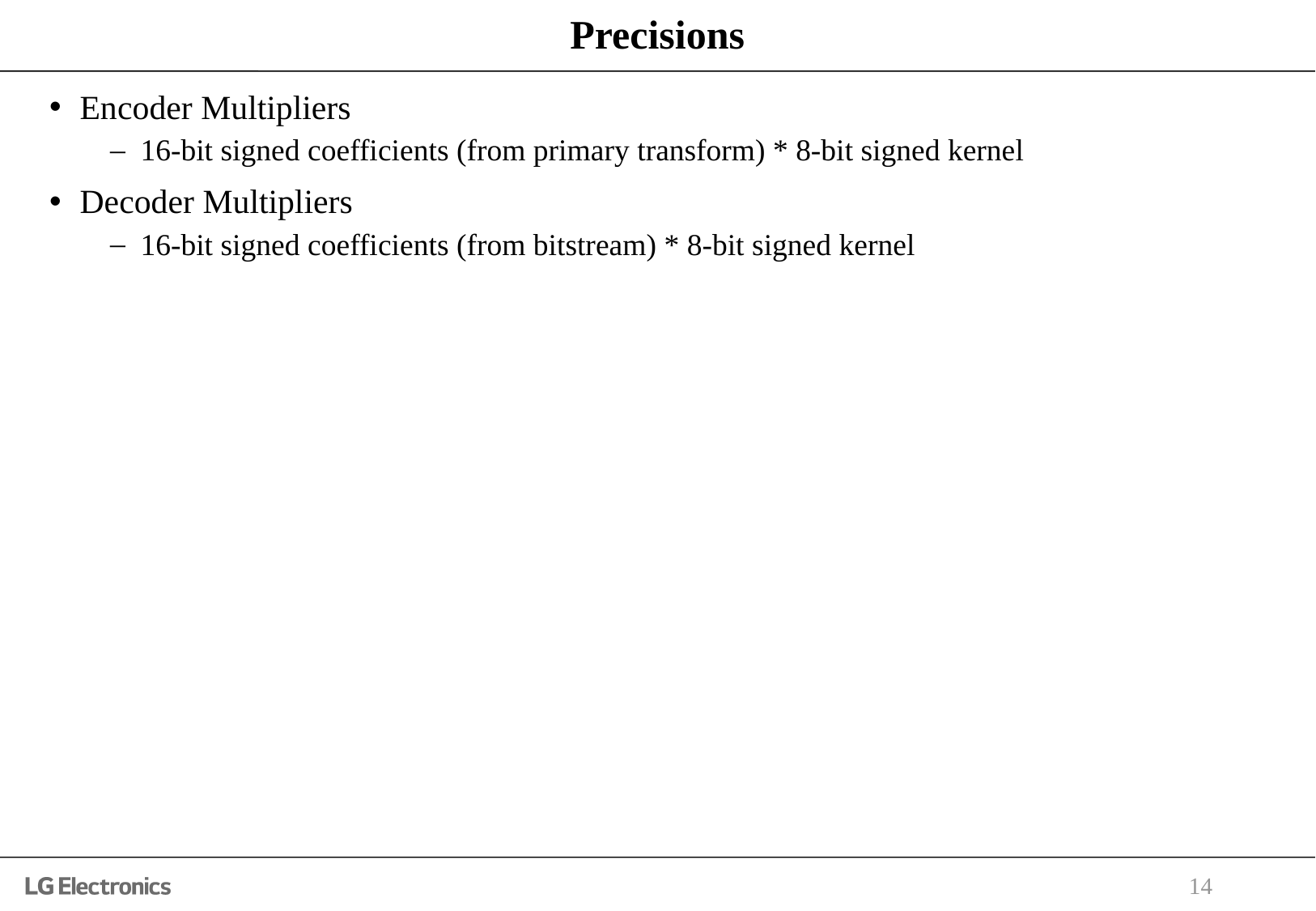

# Precisions
Encoder Multipliers
16-bit signed coefficients (from primary transform) * 8-bit signed kernel
Decoder Multipliers
16-bit signed coefficients (from bitstream) * 8-bit signed kernel

14